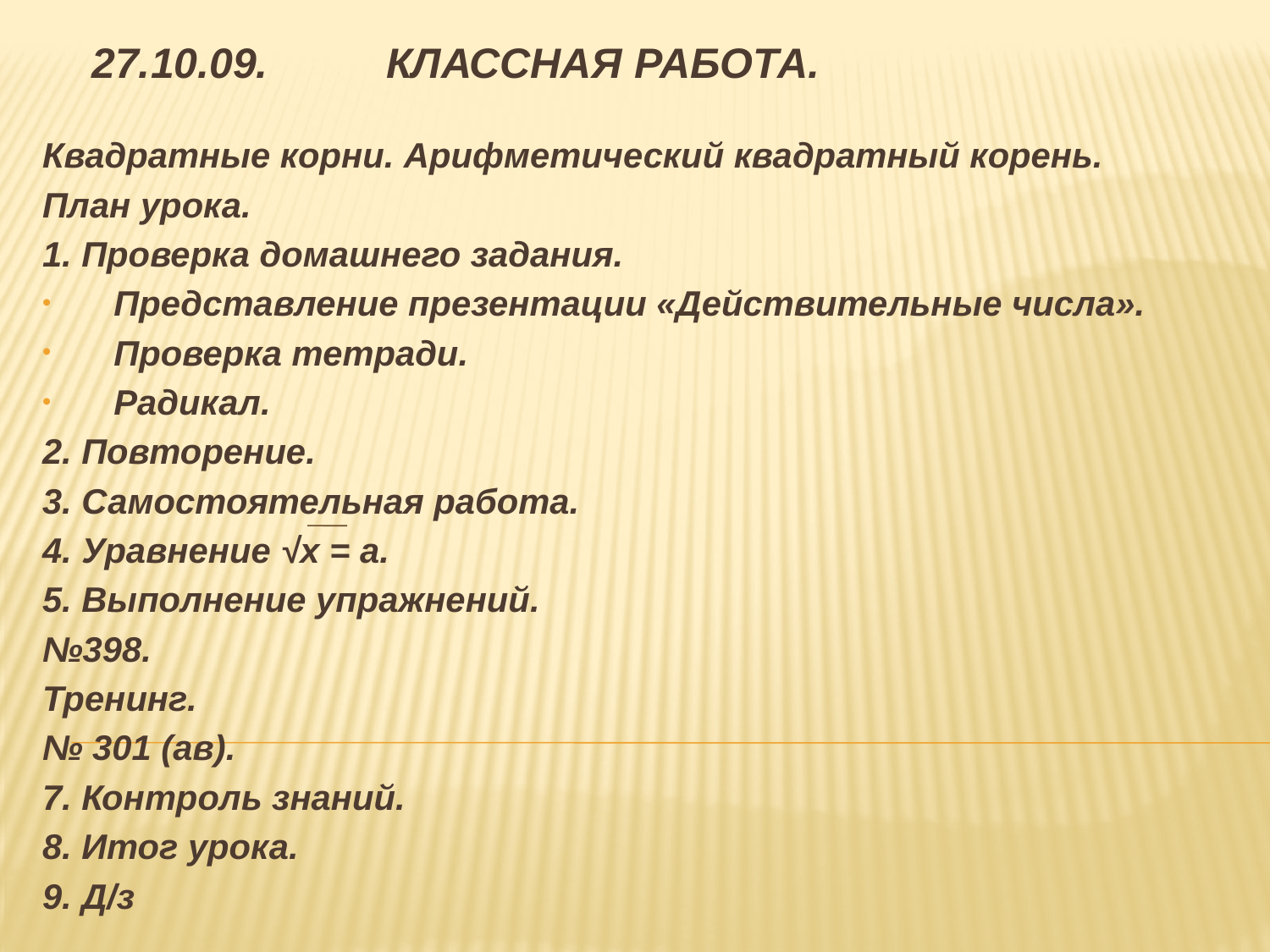

# 27.10.09.          Классная работа.
Квадратные корни. Арифметический квадратный корень.
План урока.
1. Проверка домашнего задания.
Представление презентации «Действительные числа».
Проверка тетради.
Радикал.
2. Повторение.
3. Самостоятельная работа.
4. Уравнение √х = а.
5. Выполнение упражнений.
№398.
Тренинг.
№ 301 (ав).
7. Контроль знаний.
8. Итог урока.
9. Д/з